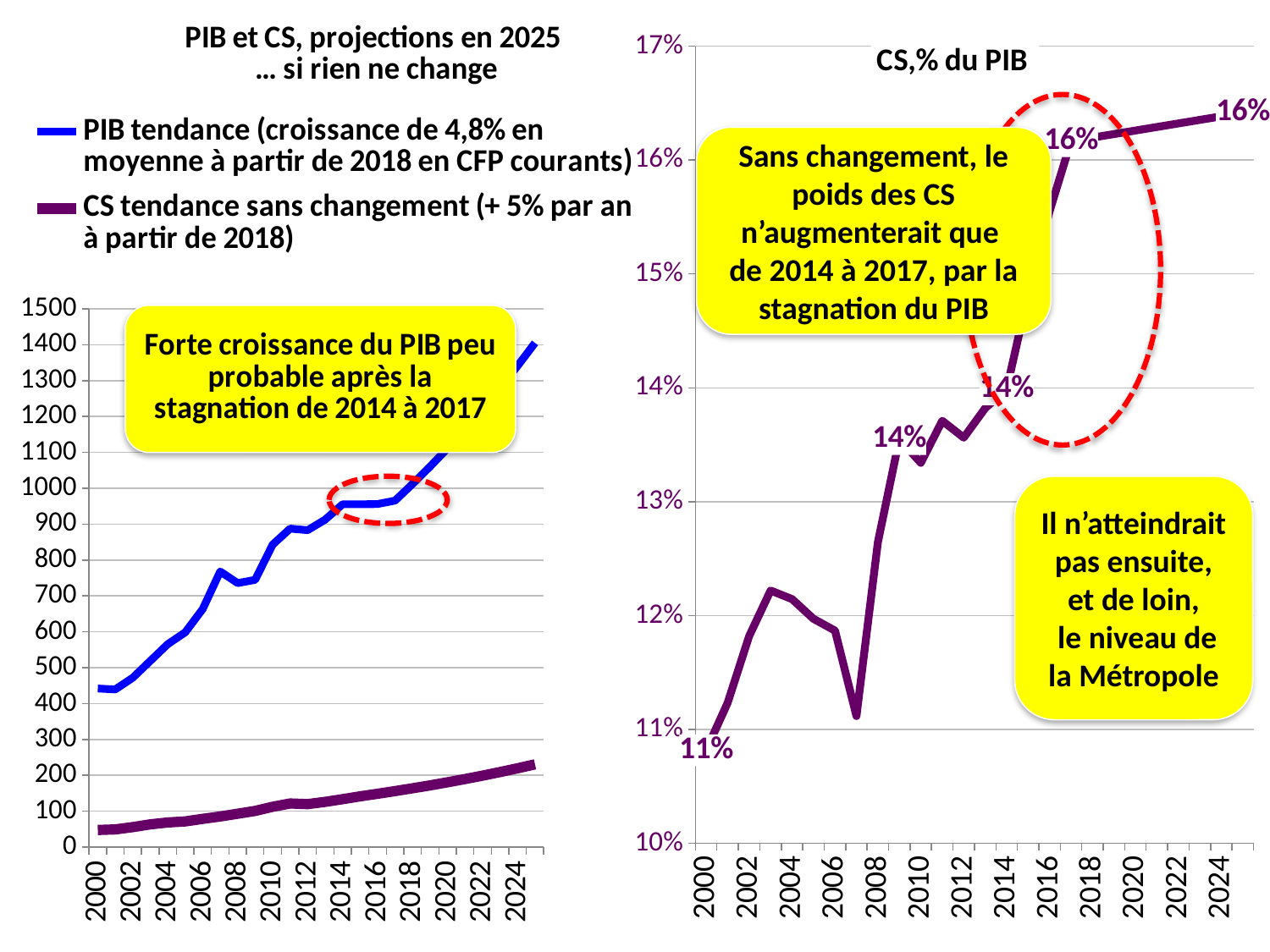

### Chart: PIB et CS, projections en 2025
… si rien ne change

| Category | PIB tendance (croissance de 4,8% en moyenne à partir de 2018 en CFP courants) | CS tendance sans changement (+ 5% par an à partir de 2018) |
|---|---|---|
| 2000.0 | 441.871689654604 | 47.7998541301838 |
| 2001.0 | 439.3829122098678 | 49.35963226325727 |
| 2002.0 | 471.9963321690695 | 55.78108358866313 |
| 2003.0 | 518.5449668812508 | 63.36429351017956 |
| 2004.0 | 565.52805391 | 68.68129271731026 |
| 2005.0 | 598.4021222958128 | 71.63622310167683 |
| 2006.0 | 663.2966389408035 | 78.717219890166 |
| 2007.0 | 767.977071959987 | 85.3793584224787 |
| 2008.0 | 735.713380076424 | 93.02716837355443 |
| 2009.0 | 744.715 | 100.9167074674983 |
| 2010.0 | 842.9130000000001 | 112.455793 |
| 2011.0 | 887.4250000000001 | 121.673119467 |
| 2012.0 | 883.1625075439329 | 119.778799189 |
| 2013.0 | 912.367448567508 | 126.101 |
| 2014.0 | 955.1904040145592 | 133.6126 |
| 2015.0 | 955.1904040145592 | 141.582645621 |
| 2016.0 | 955.9931853529475 | 148.66177790205 |
| 2017.0 | 965.553117206477 | 156.0948667971525 |
| 2018.0 | 1011.899666832388 | 163.8996101370101 |
| 2019.0 | 1060.470850840343 | 172.0945906438606 |
| 2020.0 | 1111.37345168068 | 180.6993201760537 |
| 2021.0 | 1164.719377361352 | 189.7342861848564 |
| 2022.0 | 1220.625907474697 | 199.2210004940992 |
| 2023.0 | 1279.215951033482 | 209.1820505188041 |
| 2024.0 | 1340.61831668309 | 219.6411530447444 |
| 2025.0 | 1404.967995883878 | 230.6232106969816 |

### Chart: CS,% du PIB

| Category | CS sans changement / PIB tendance |
|---|---|
| 2000.0 | 0.108175869260933 |
| 2001.0 | 0.112338534093199 |
| 2002.0 | 0.118181180206041 |
| 2003.0 | 0.122196333118956 |
| 2004.0 | 0.121446305346755 |
| 2005.0 | 0.11971251510078 |
| 2006.0 | 0.118675740639764 |
| 2007.0 | 0.111174358636227 |
| 2008.0 | 0.126444850525746 |
| 2009.0 | 0.135510507331661 |
| 2010.0 | 0.133413285831397 |
| 2011.0 | 0.137108059235428 |
| 2012.0 | 0.135624868770872 |
| 2013.0 | 0.138212953780836 |
| 2014.0 | 0.139880592851897 |
| 2015.0 | 0.148224526781199 |
| 2016.0 | 0.155505060265848 |
| 2017.0 | 0.161663676514 |
| 2018.0 | 0.16197219498063 |
| 2019.0 | 0.162281302222959 |
| 2020.0 | 0.162590999364606 |
| 2021.0 | 0.162901287531333 |
| 2022.0 | 0.163212167851049 |
| 2023.0 | 0.163523641453818 |
| 2024.0 | 0.16383570947186 |
| 2025.0 | 0.164148373039554 |
Sans changement, le poids des CS n’augmenterait que
de 2014 à 2017, par la stagnation du PIB

Il n’atteindrait pas ensuite, et de loin,
 le niveau de la Métropole